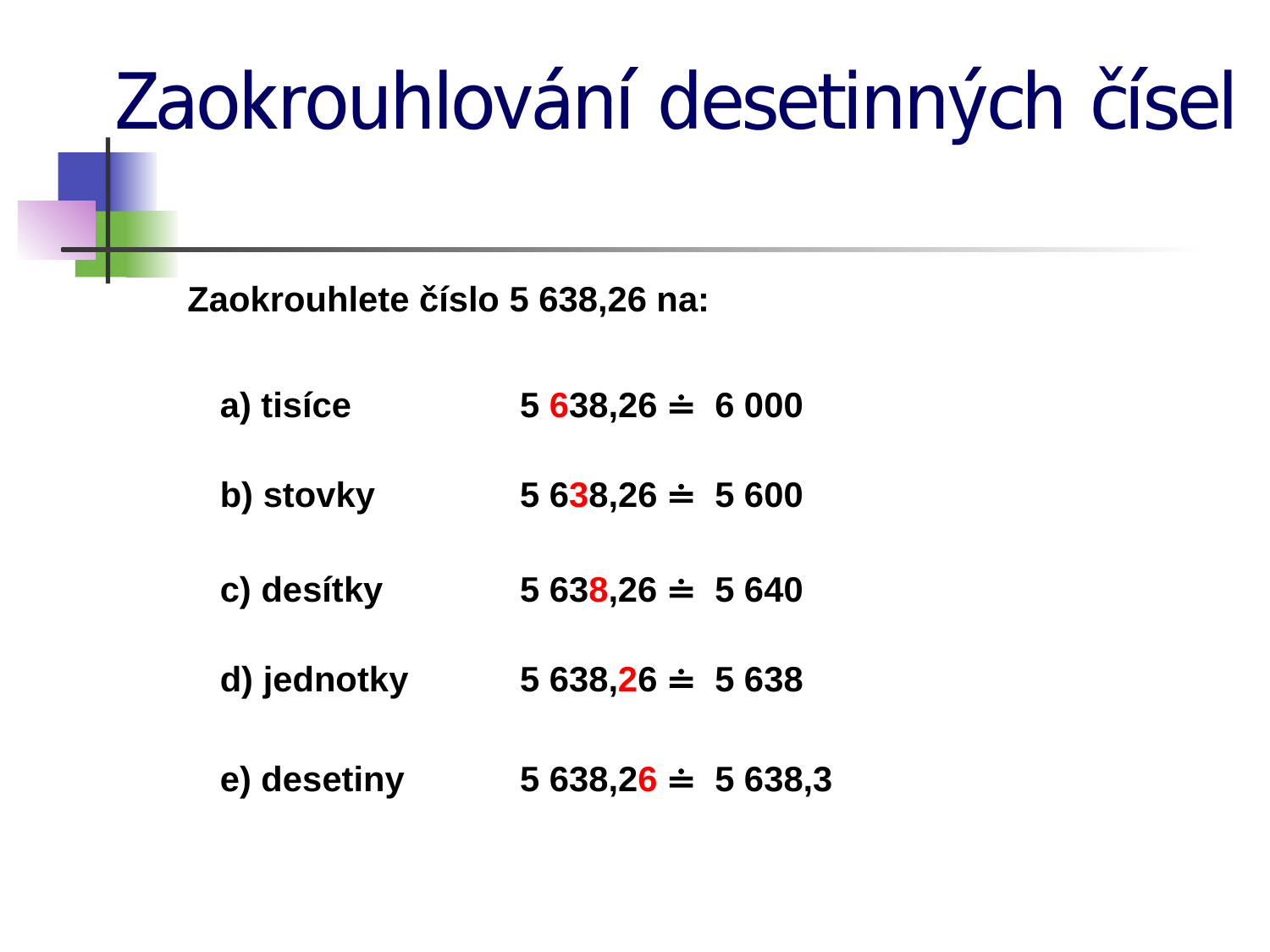

# Zaokrouhlování desetinných čísel
Zaokrouhlete číslo 5 638,26 na:
a) tisíce
5 638,26 ≐
6 000
b) stovky
5 638,26 ≐
5 600
c) desítky
5 638,26 ≐
5 640
d) jednotky
5 638,26 ≐
5 638
e) desetiny
5 638,26 ≐
5 638,3